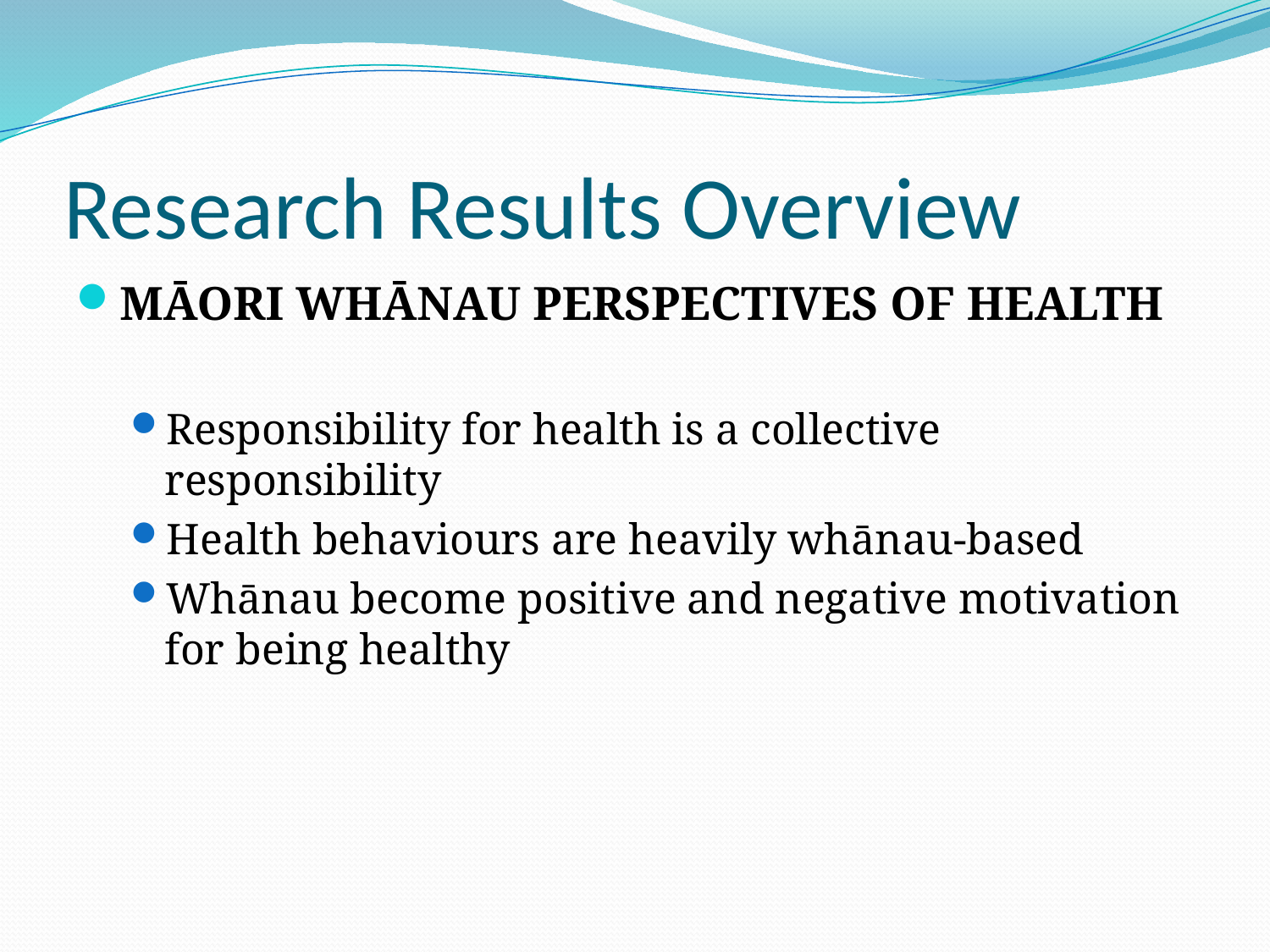

# Research Results Overview
MĀORI WHĀNAU PERSPECTIVES OF HEALTH

Responsibility for health is a collective responsibility
Health behaviours are heavily whānau-based
Whānau become positive and negative motivation for being healthy